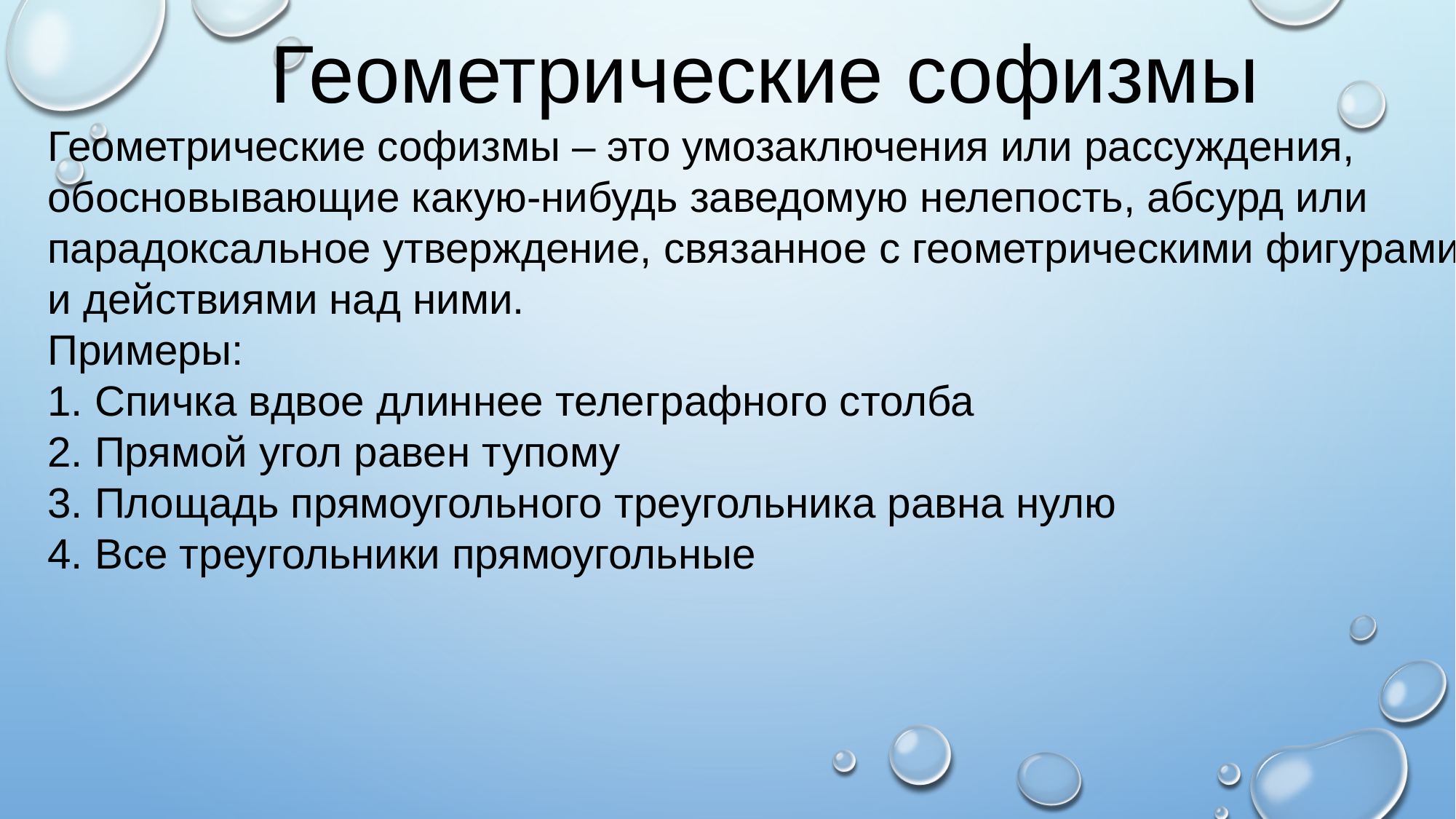

Геометрические софизмы
Геометрические софизмы – это умозаключения или рассуждения, обосновывающие какую-нибудь заведомую нелепость, абсурд или парадоксальное утверждение, связанное с геометрическими фигурами и действиями над ними.
Примеры:
1. Спичка вдвое длиннее телеграфного столба
2. Прямой угол равен тупому
3. Площадь прямоугольного треугольника равна нулю
4. Все треугольники прямоугольные